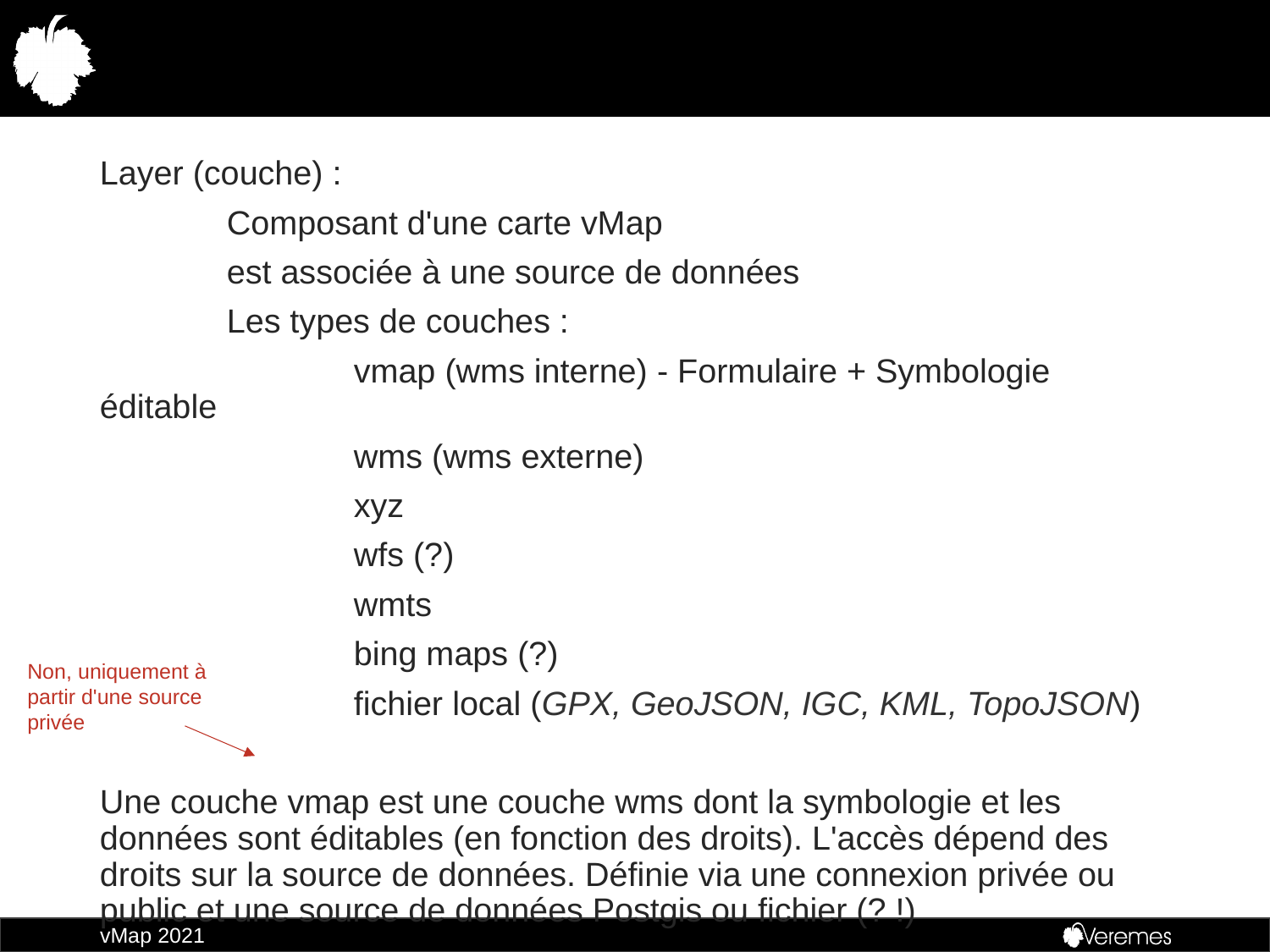

#
Layer (couche) :
	Composant d'une carte vMap
	est associée à une source de données
	Les types de couches :
		vmap (wms interne) - Formulaire + Symbologie éditable
		wms (wms externe)
		xyz
		wfs (?)
		wmts
		bing maps (?)
		fichier local (GPX, GeoJSON, IGC, KML, TopoJSON)

Une couche vmap est une couche wms dont la symbologie et les données sont éditables (en fonction des droits). L'accès dépend des droits sur la source de données. Définie via une connexion privée ou public et une source de données Postgis ou fichier (? !)
Non, uniquement à partir d'une source privée